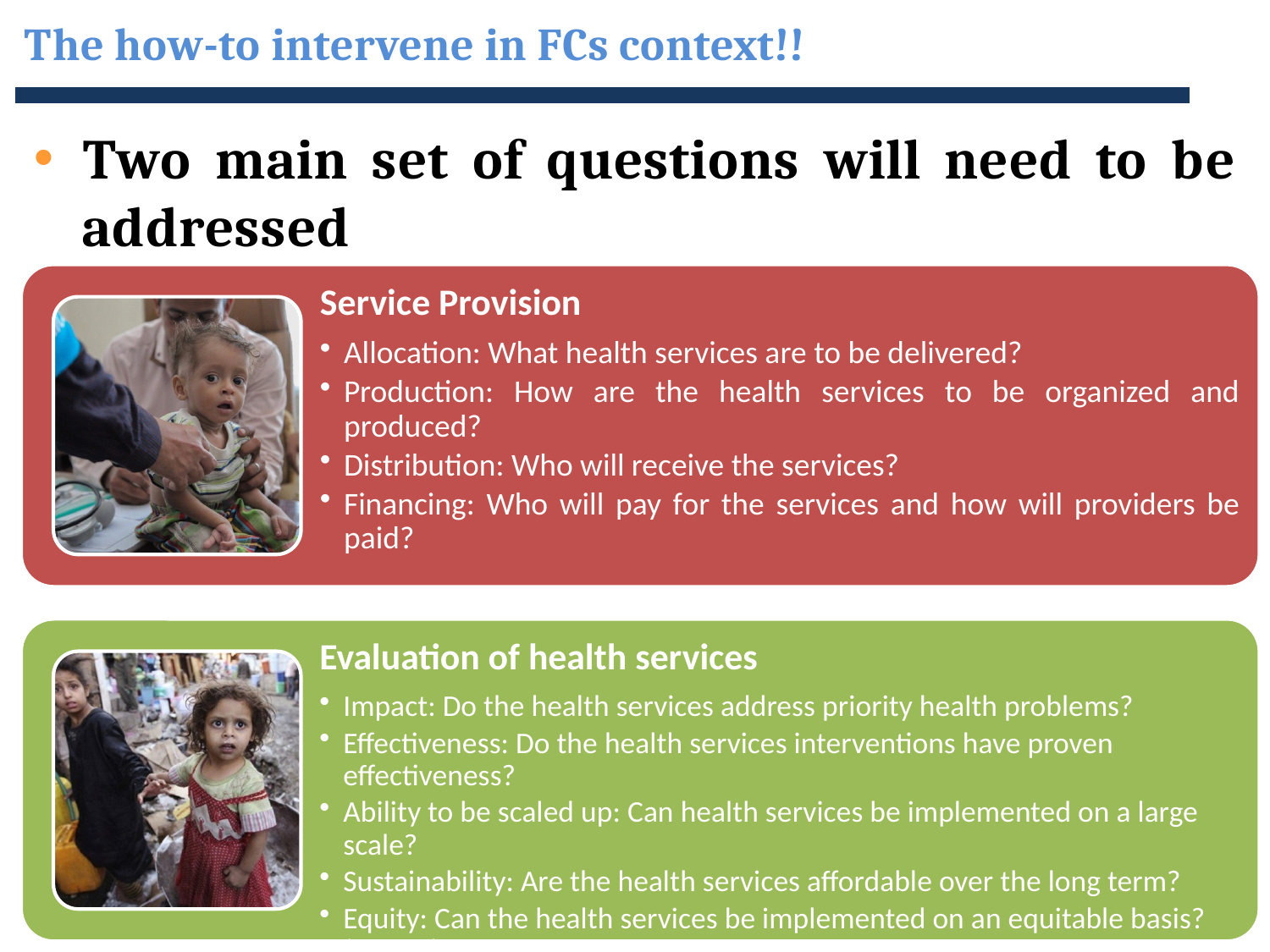

The how-to intervene in FCs context!!
Two main set of questions will need to be addressed
Service Provision
Allocation: What health services are to be delivered?
Production: How are the health services to be organized and produced?
Distribution: Who will receive the services?
Financing: Who will pay for the services and how will providers be paid?
Evaluation of health services
Impact: Do the health services address priority health problems?
Effectiveness: Do the health services interventions have proven effectiveness?
Ability to be scaled up: Can health services be implemented on a large scale?
Sustainability: Are the health services affordable over the long term?
Equity: Can the health services be implemented on an equitable basis? (access)